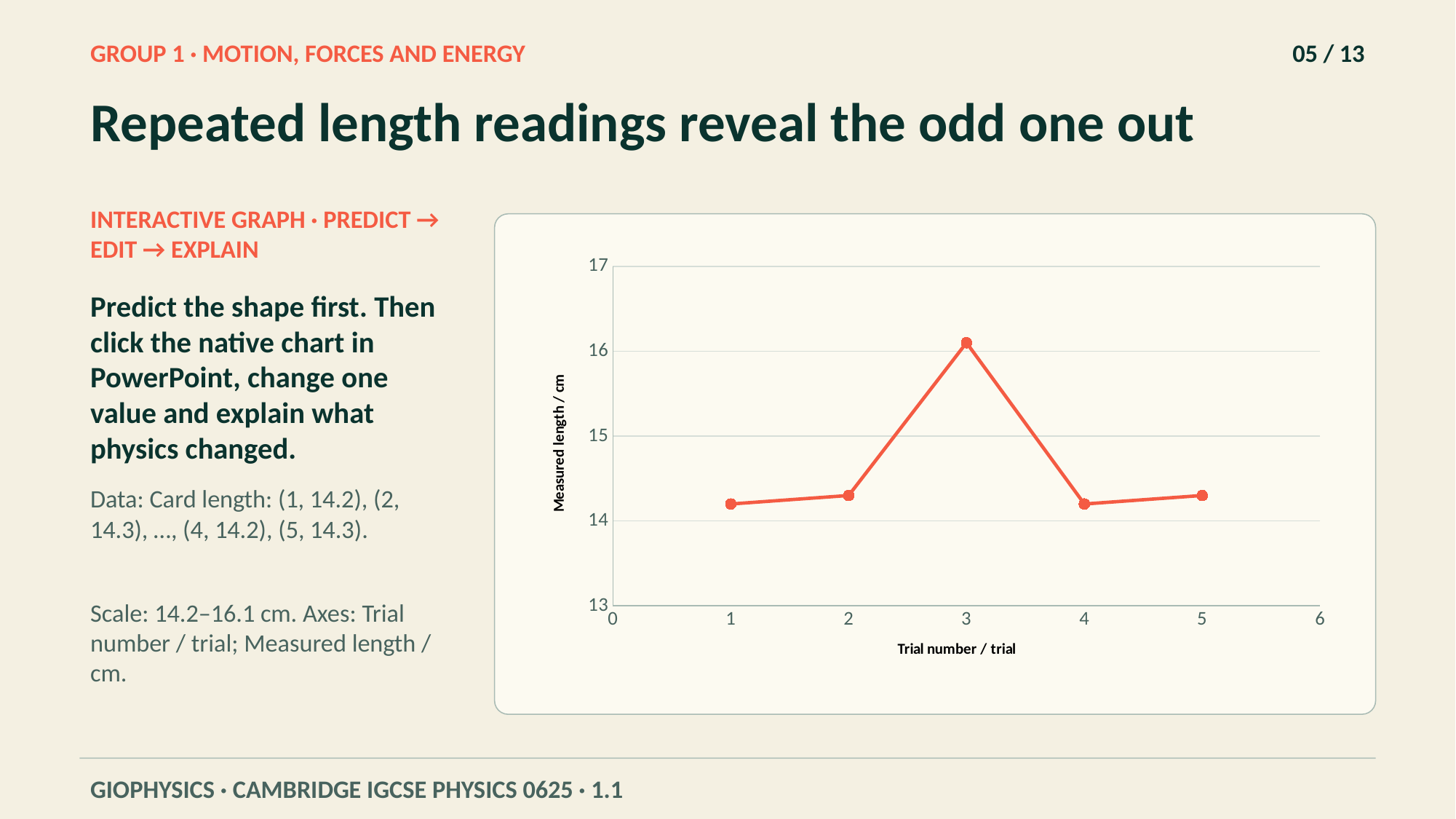

GROUP 1 · MOTION, FORCES AND ENERGY
05 / 13
Repeated length readings reveal the odd one out
INTERACTIVE GRAPH · PREDICT → EDIT → EXPLAIN

### Chart

| Category |  |
|---|---|
Predict the shape first. Then click the native chart in PowerPoint, change one value and explain what physics changed.
Data: Card length: (1, 14.2), (2, 14.3), …, (4, 14.2), (5, 14.3).
Scale: 14.2–16.1 cm. Axes: Trial number / trial; Measured length / cm.

GIOPHYSICS · CAMBRIDGE IGCSE PHYSICS 0625 · 1.1